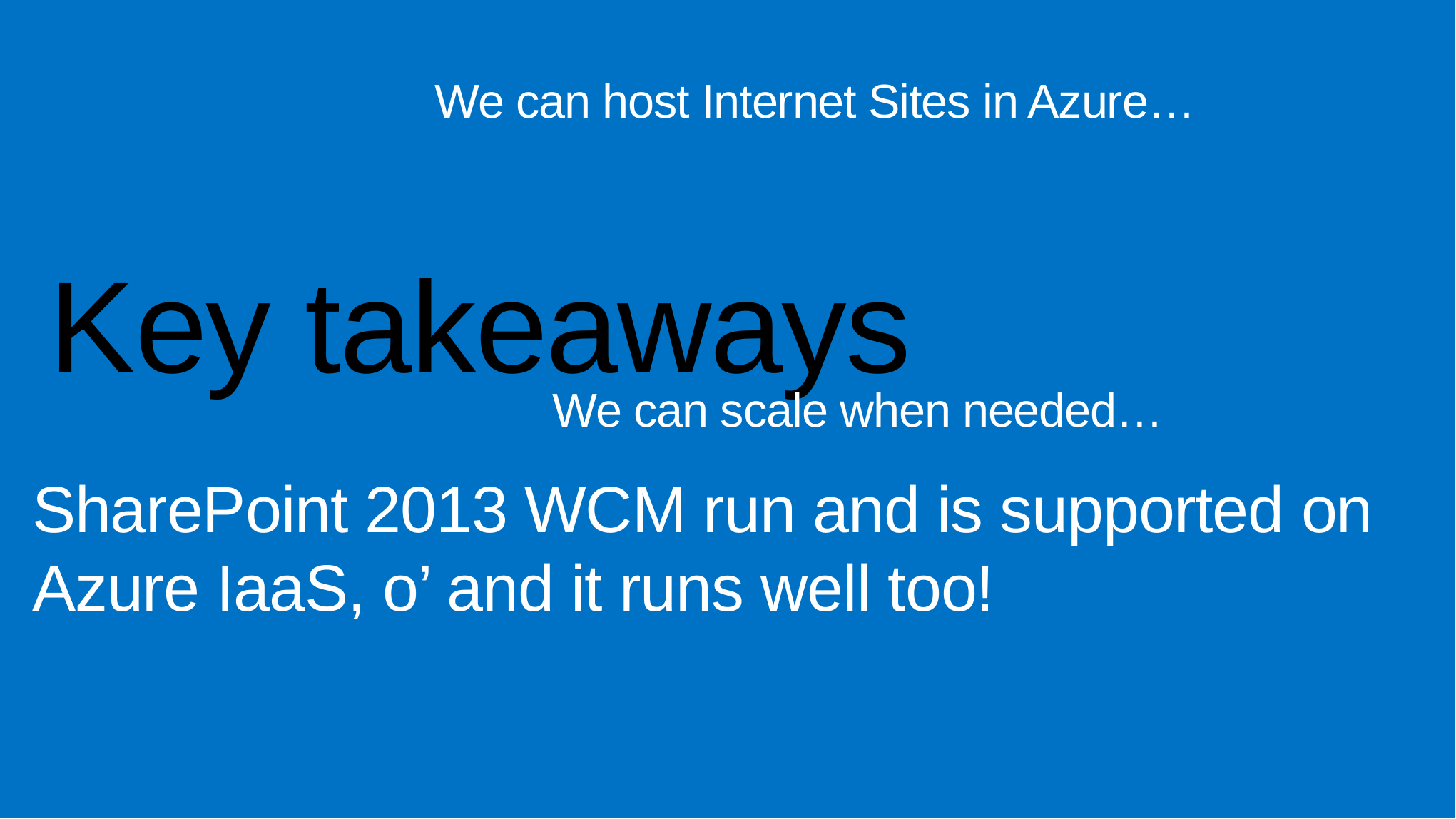

We can host Internet Sites in Azure…
# Key takeaways
We can scale when needed…
SharePoint 2013 WCM run and is supported on Azure IaaS, o’ and it runs well too!